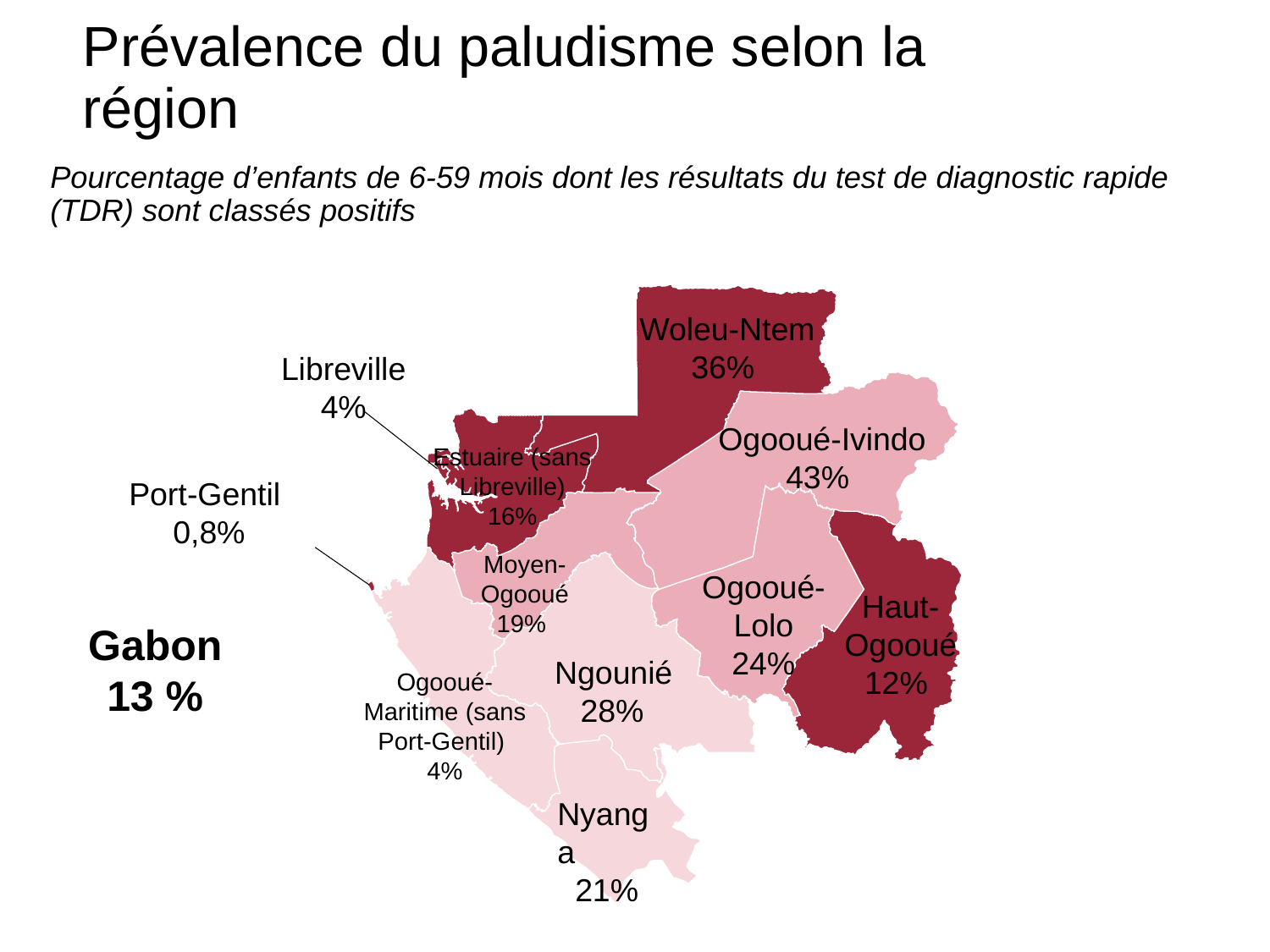

# Prévalence du paludisme selon la région
Pourcentage d’enfants de 6-59 mois dont les résultats du test de diagnostic rapide (TDR) sont classés positifs

Woleu-Ntem
36%
Libreville
4%
Ogooué-Ivindo
43%
Estuaire (sans Libreville)
16%
Port-Gentil
0,8%

Moyen-Ogooué
19%
Ogooué-Lolo
24%

Haut-Ogooué
12%
Gabon
13 %
Ngounié
28%
Ogooué-Maritime (sans Port-Gentil)
4%
Nyanga
21%